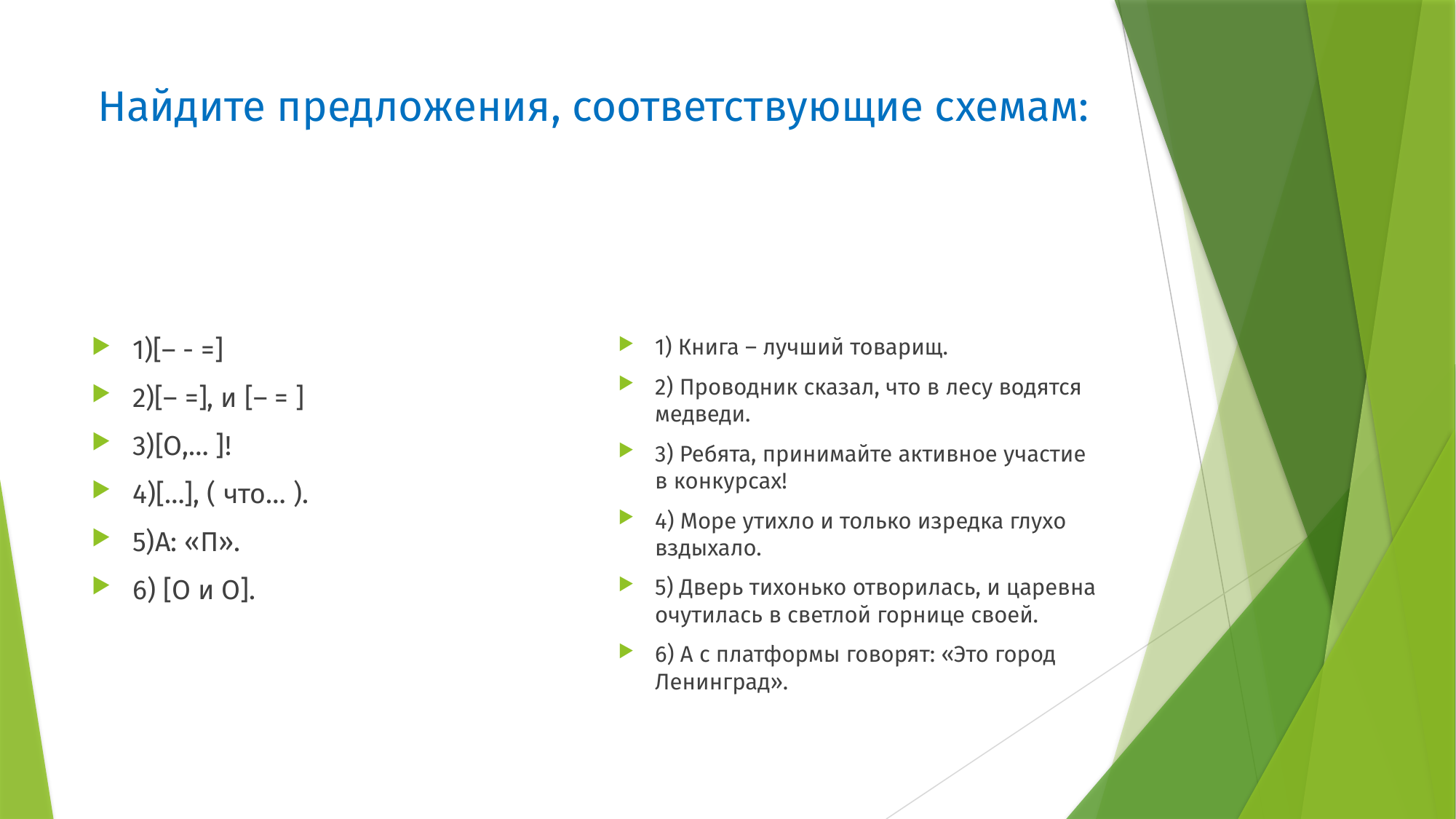

# Найдите предложения, соответствующие схемам:

1)[– - =]
2)[– =], и [– = ]
3)[О,… ]!
4)[…], ( что… ).
5)А: «П».
6) [O и O].

1) Книга – лучший товарищ.
2) Проводник сказал, что в лесу водятся медведи.
3) Ребята, принимайте активное участие в конкурсах!
4) Море утихло и только изредка глухо вздыхало.
5) Дверь тихонько отворилась, и царевна очутилась в светлой горнице своей.
6) А с платформы говорят: «Это город Ленинград».